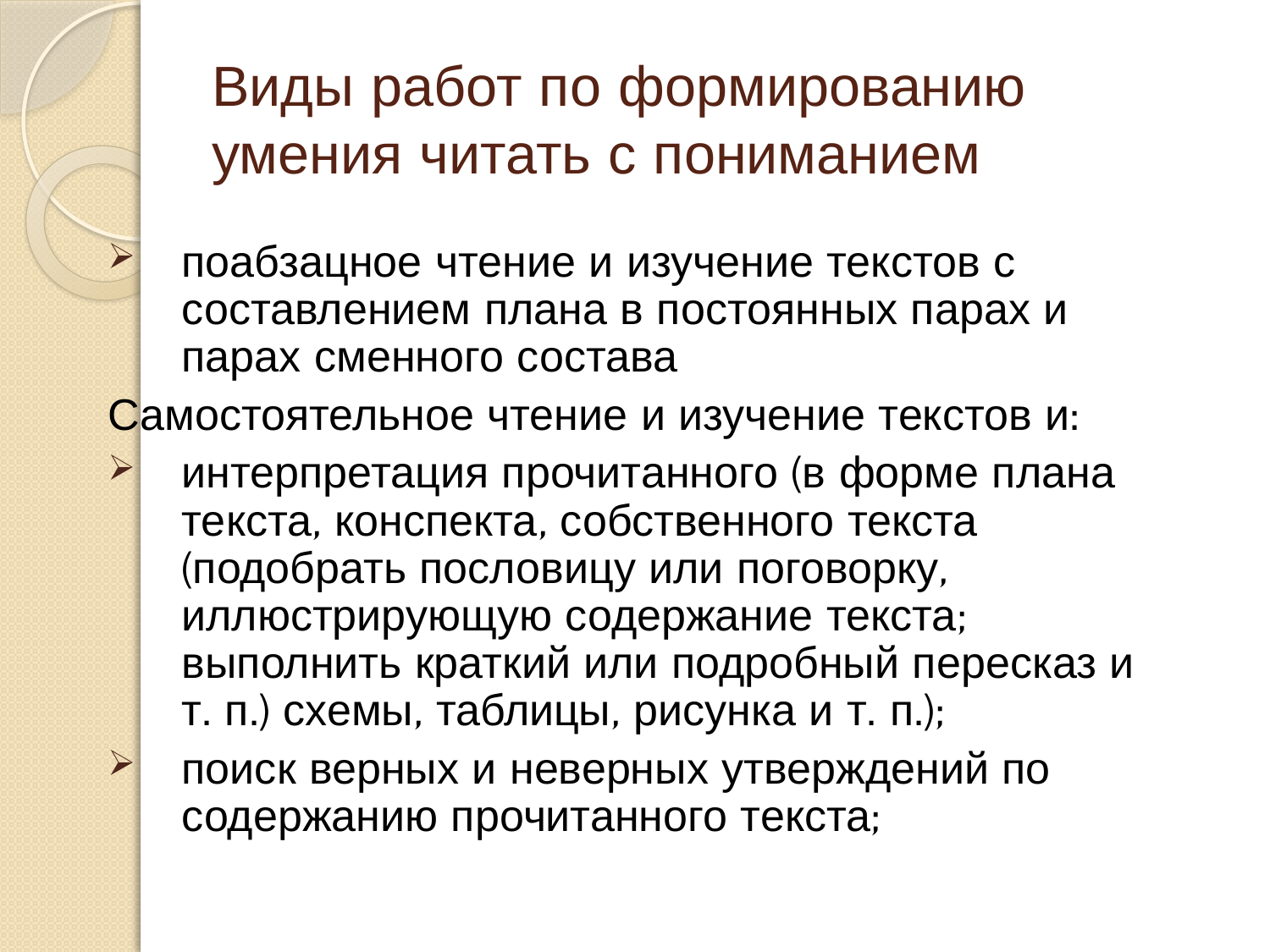

# Виды работ по формированию умения читать с пониманием
поабзацное чтение и изучение текстов с составлением плана в постоянных парах и парах сменного состава
Самостоятельное чтение и изучение текстов и:
интерпретация прочитанного (в форме плана текста, конспекта, собственного текста (подобрать пословицу или поговорку, иллюстрирующую содержание текста; выполнить краткий или подробный пересказ и т. п.) схемы, таблицы, рисунка и т. п.);
поиск верных и неверных утверждений по содержанию прочитанного текста;